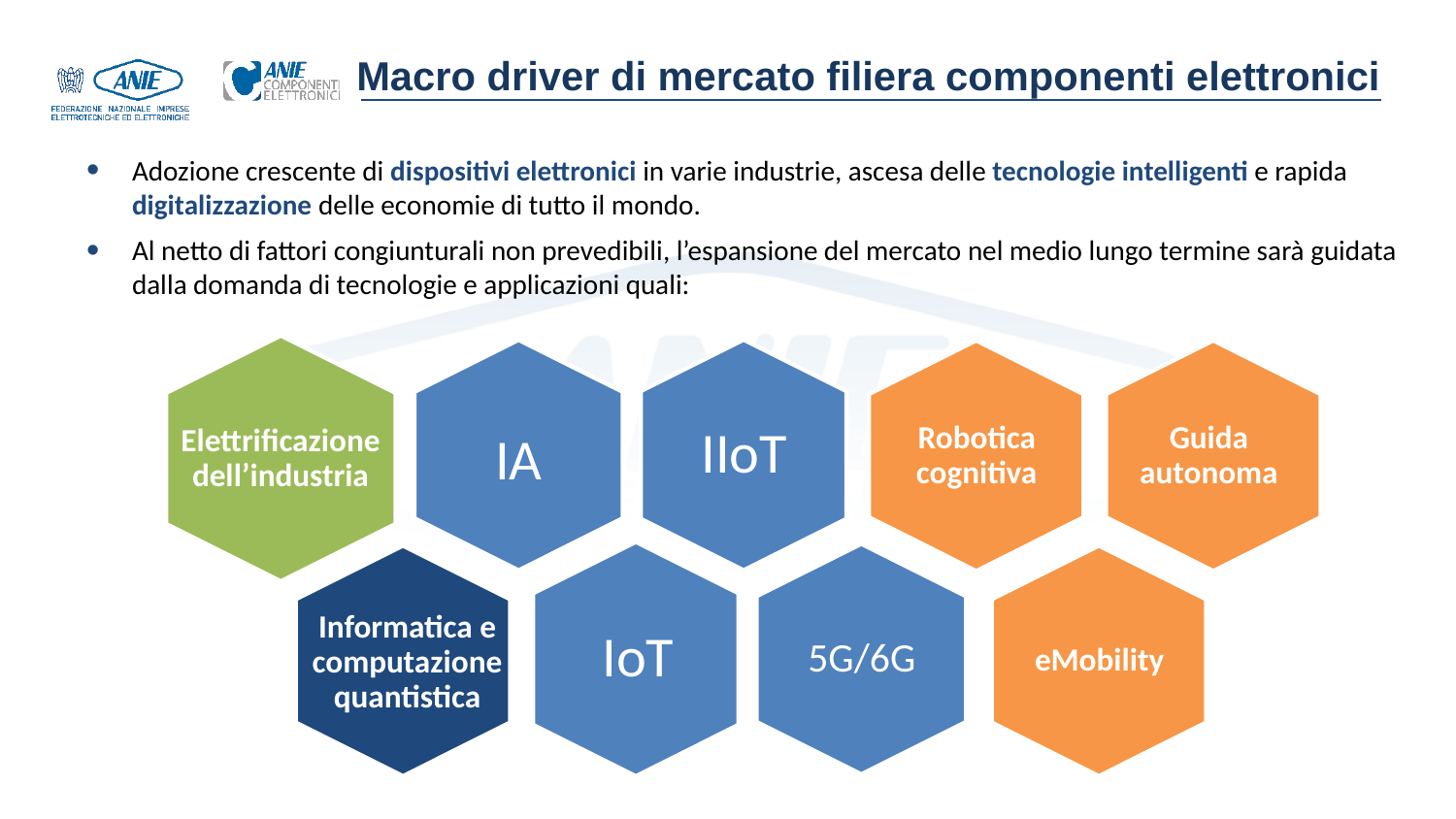

Macro driver di mercato filiera componenti elettronici
Adozione crescente di dispositivi elettronici in varie industrie, ascesa delle tecnologie intelligenti e rapida digitalizzazione delle economie di tutto il mondo.

Al netto di fattori congiunturali non prevedibili, l’espansione del mercato nel medio lungo termine sarà guidata dalla domanda di tecnologie e applicazioni quali:

Elettrificazione dell’industria

IIoT

IA

Robotica cognitiva

Guida autonoma

IoT

5G/6G

Informatica e computazione quantistica

eMobility